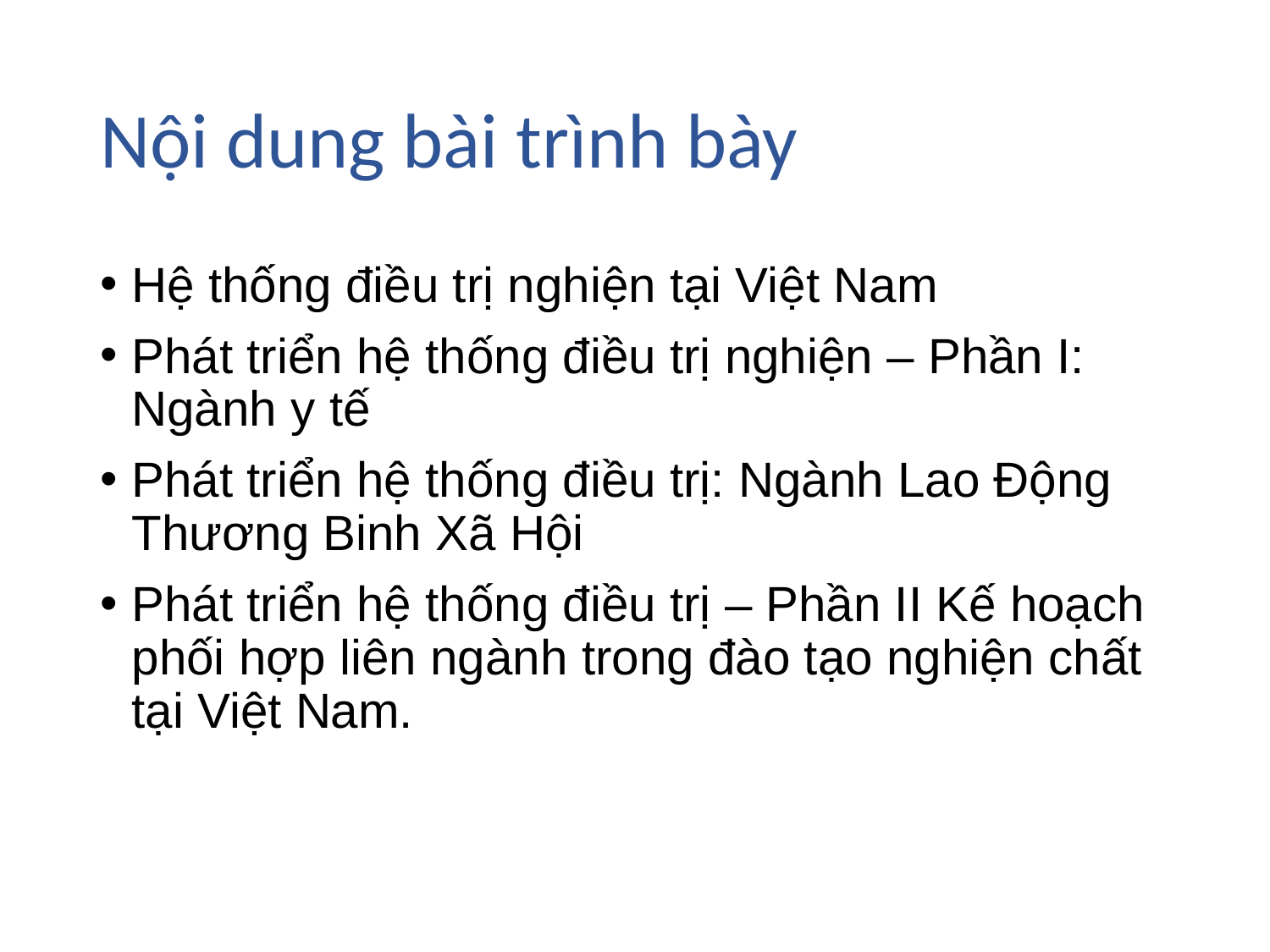

# Nội dung bài trình bày
Hệ thống điều trị nghiện tại Việt Nam
Phát triển hệ thống điều trị nghiện – Phần I: Ngành y tế
Phát triển hệ thống điều trị: Ngành Lao Động Thương Binh Xã Hội
Phát triển hệ thống điều trị – Phần II Kế hoạch phối hợp liên ngành trong đào tạo nghiện chất tại Việt Nam.